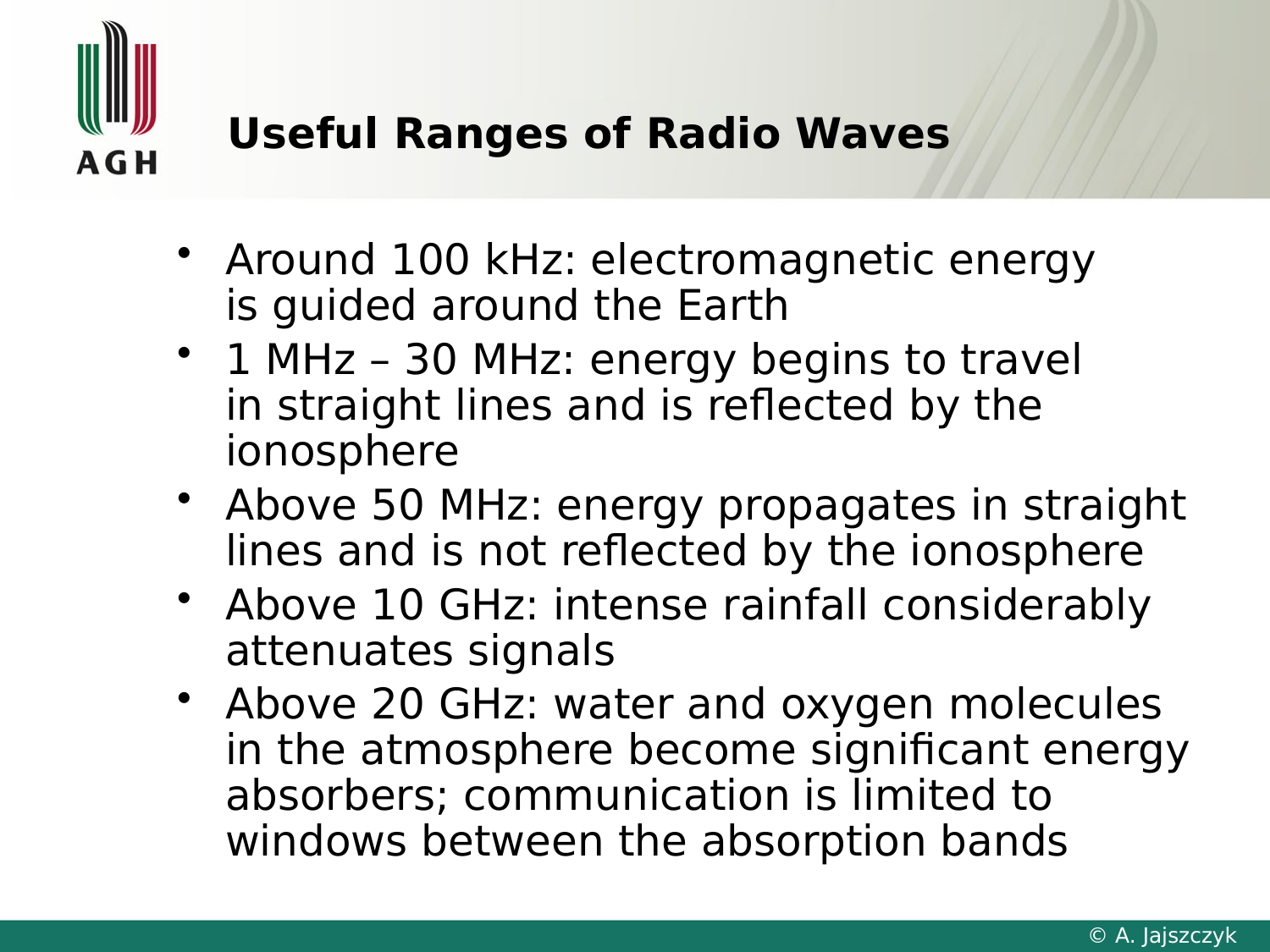

# Useful Ranges of Radio Waves
Around 100 kHz: electromagnetic energy
is guided around the Earth
1 MHz – 30 MHz: energy begins to travel
in straight lines and is reflected by the ionosphere
Above 50 MHz: energy propagates in straight lines and is not reflected by the ionosphere
Above 10 GHz: intense rainfall considerably attenuates signals
Above 20 GHz: water and oxygen molecules
in the atmosphere become significant energy absorbers; communication is limited to windows between the absorption bands